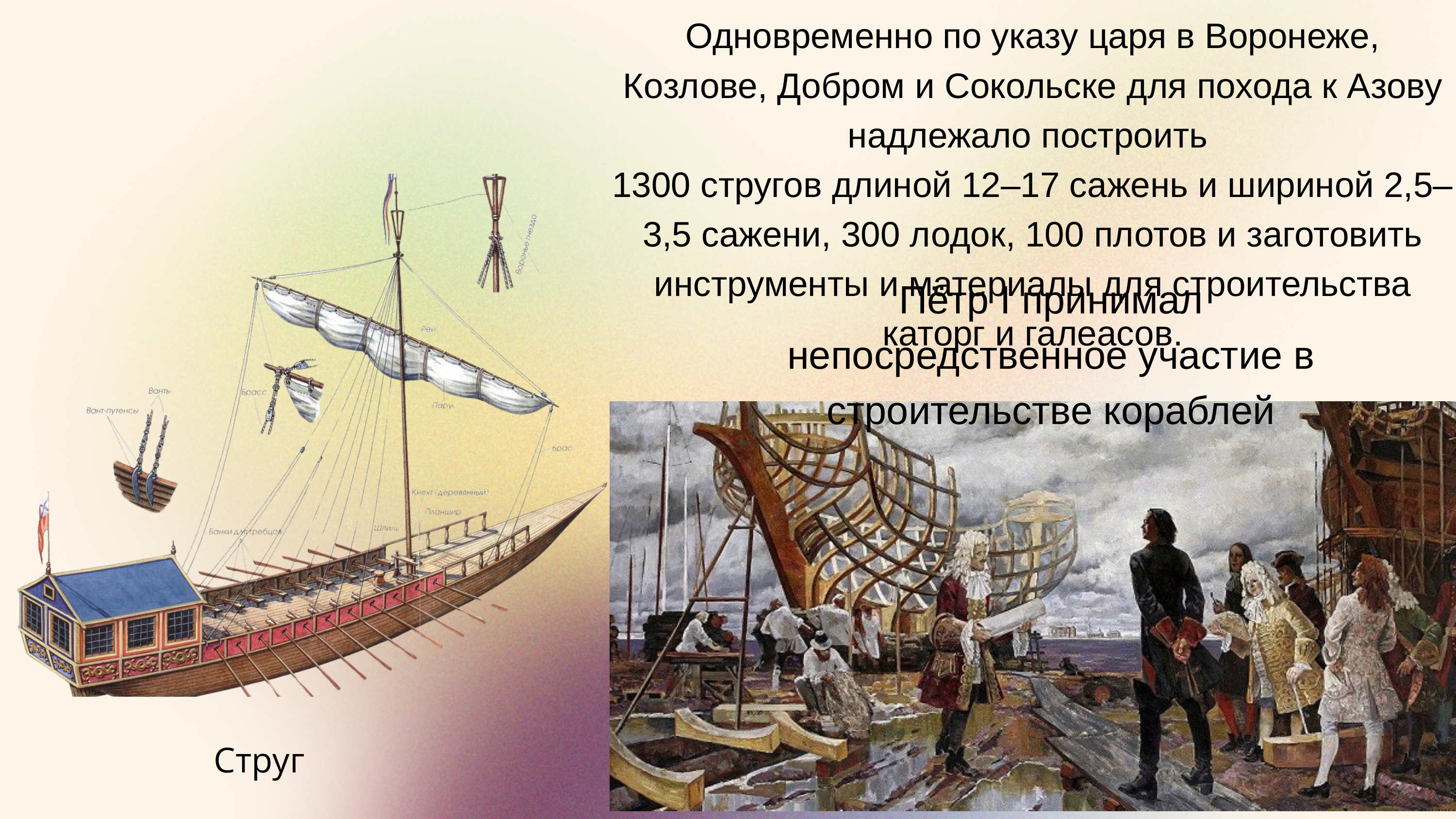

Одновременно по указу царя в Воронеже, Козлове, Добром и Сокольске для похода к Азову надлежало построить
1300 стругов длиной 12–17 сажень и шириной 2,5–3,5 сажени, 300 лодок, 100 плотов и заготовить инструменты и материалы для строительства каторг и галеасов.

Пётр I принимал непосредственное участие в строительстве кораблей

Струг